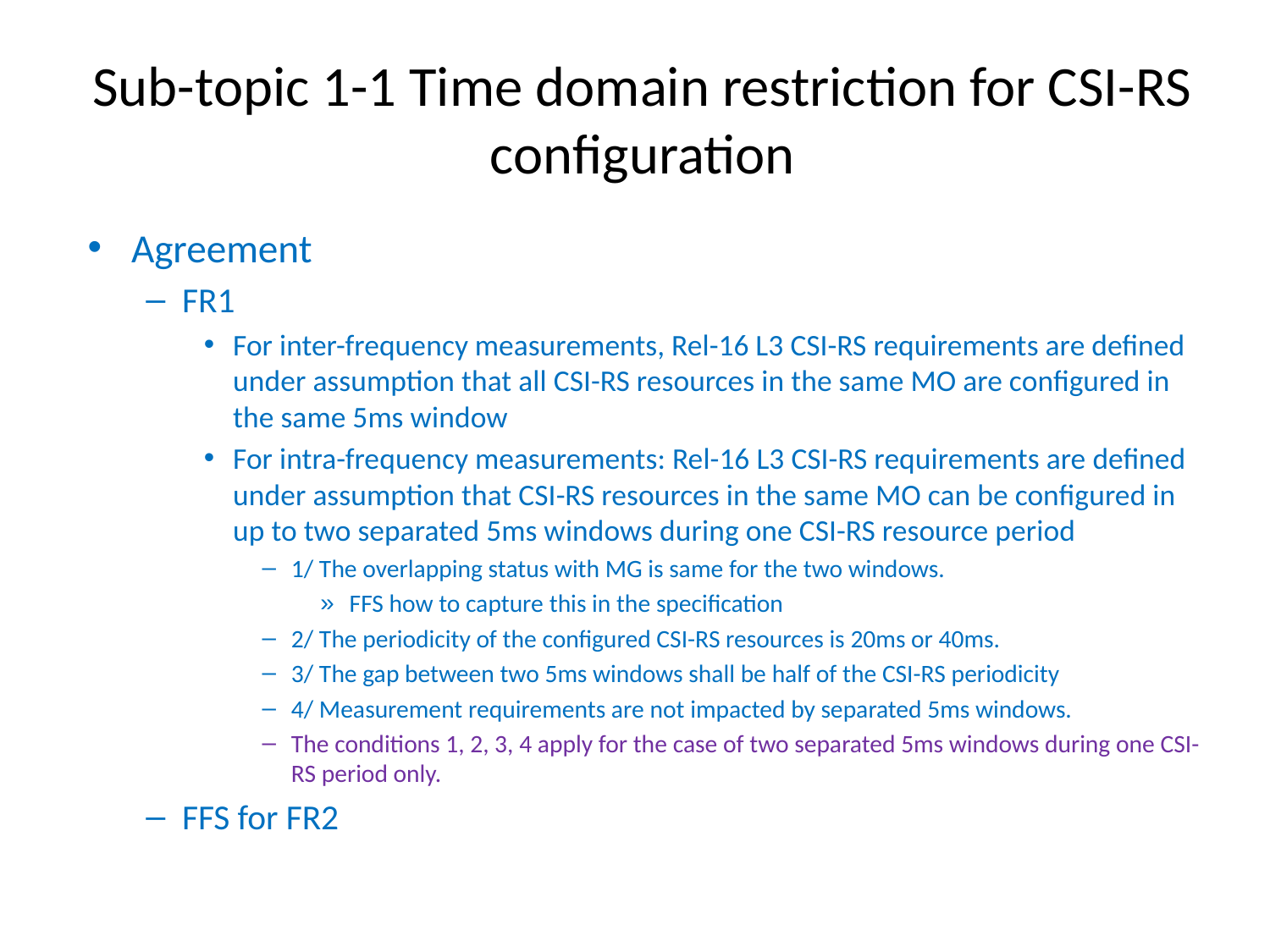

# Sub-topic 1-1 Time domain restriction for CSI-RS configuration
Agreement
FR1
For inter-frequency measurements, Rel-16 L3 CSI-RS requirements are defined under assumption that all CSI-RS resources in the same MO are configured in the same 5ms window
For intra-frequency measurements: Rel-16 L3 CSI-RS requirements are defined under assumption that CSI-RS resources in the same MO can be configured in up to two separated 5ms windows during one CSI-RS resource period
1/ The overlapping status with MG is same for the two windows.
FFS how to capture this in the specification
2/ The periodicity of the configured CSI-RS resources is 20ms or 40ms.
3/ The gap between two 5ms windows shall be half of the CSI-RS periodicity
4/ Measurement requirements are not impacted by separated 5ms windows.
The conditions 1, 2, 3, 4 apply for the case of two separated 5ms windows during one CSI-RS period only.
FFS for FR2